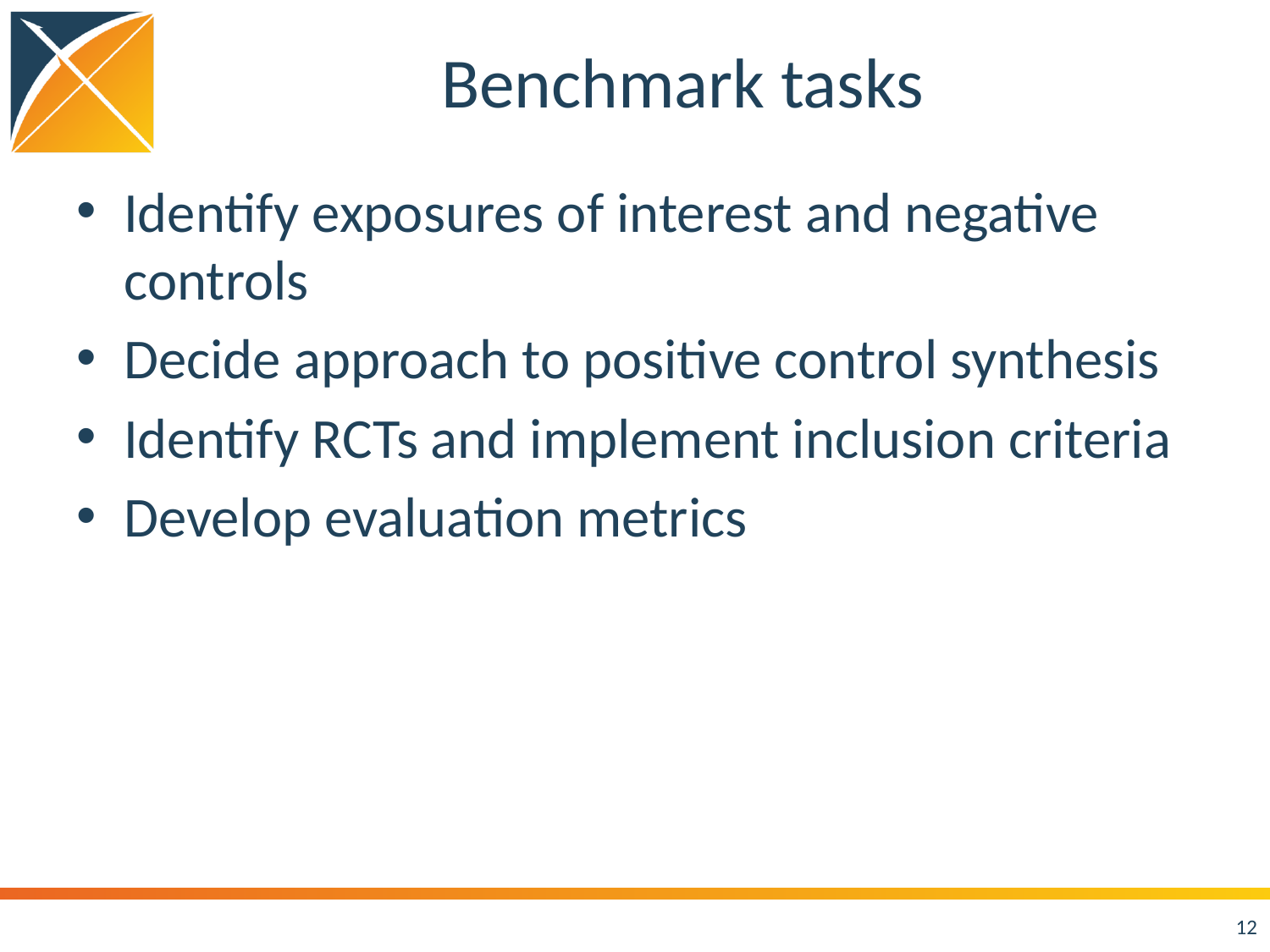

# Benchmark tasks
Identify exposures of interest and negative controls
Decide approach to positive control synthesis
Identify RCTs and implement inclusion criteria
Develop evaluation metrics
12